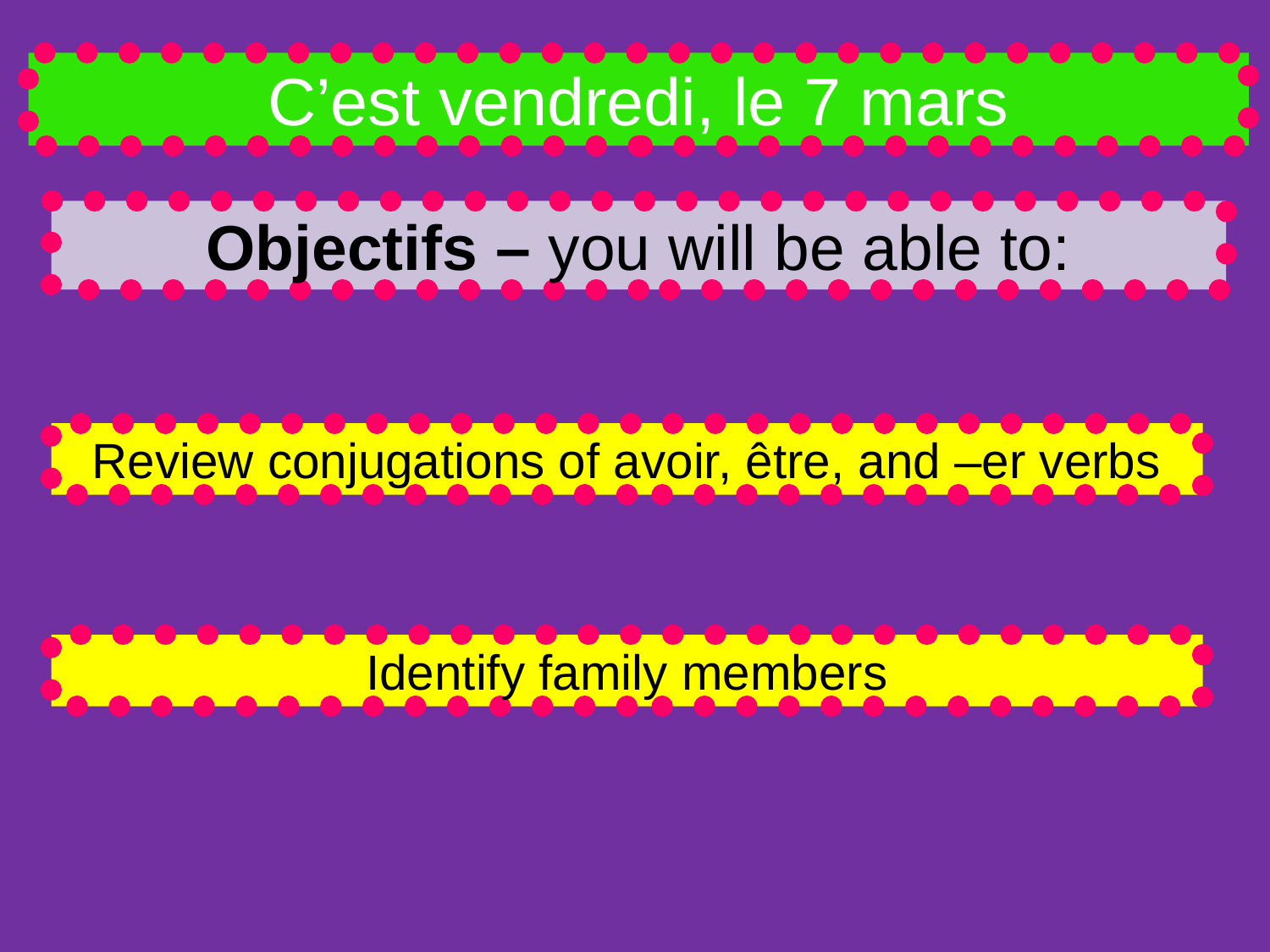

C’est vendredi, le 7 mars
Objectifs – you will be able to:
Review conjugations of avoir, être, and –er verbs
Identify family members